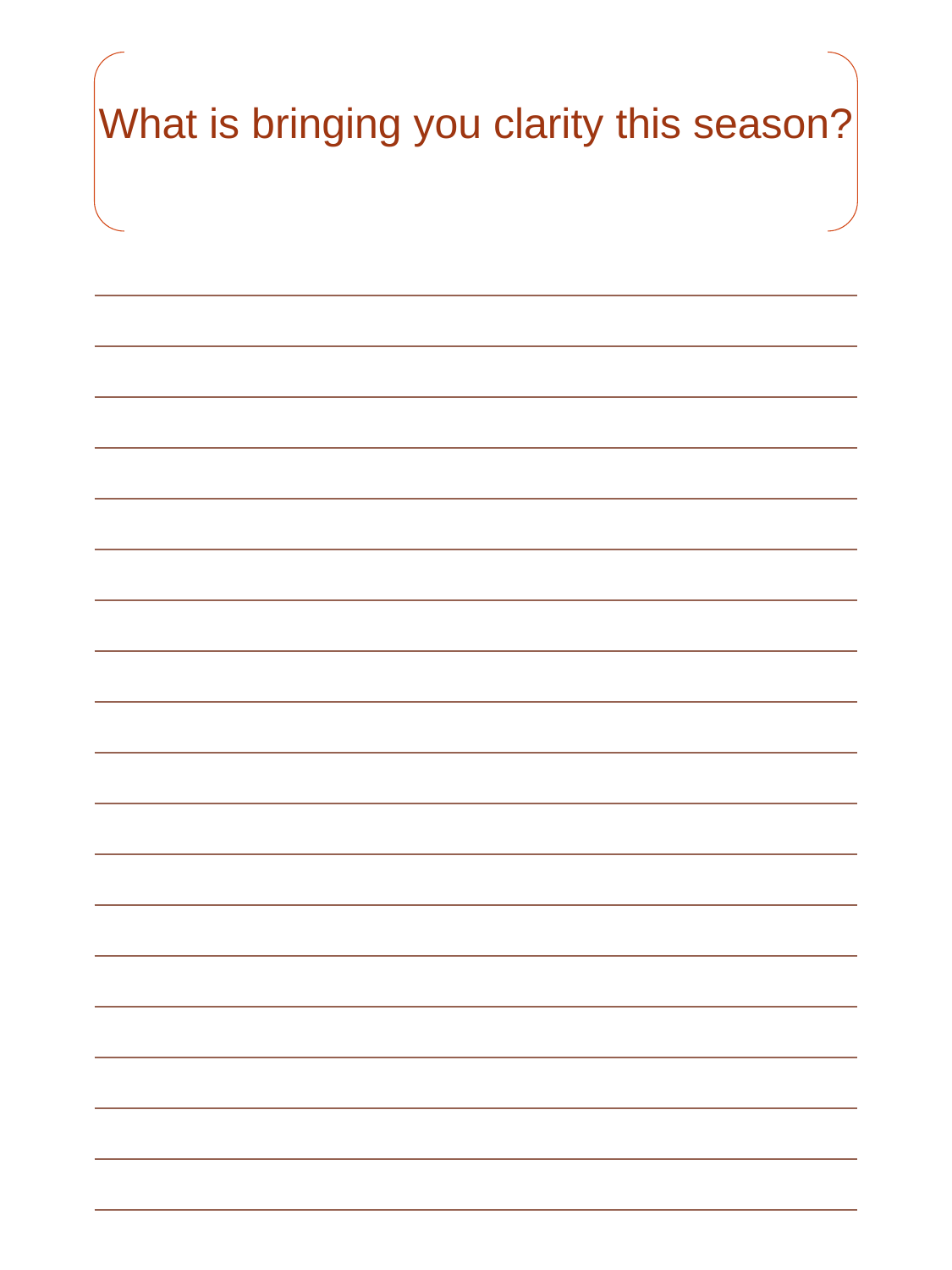

What is bringing you clarity this season?
|  |
| --- |
|  |
|  |
|  |
|  |
|  |
|  |
|  |
|  |
|  |
|  |
|  |
|  |
|  |
|  |
|  |
|  |
|  |